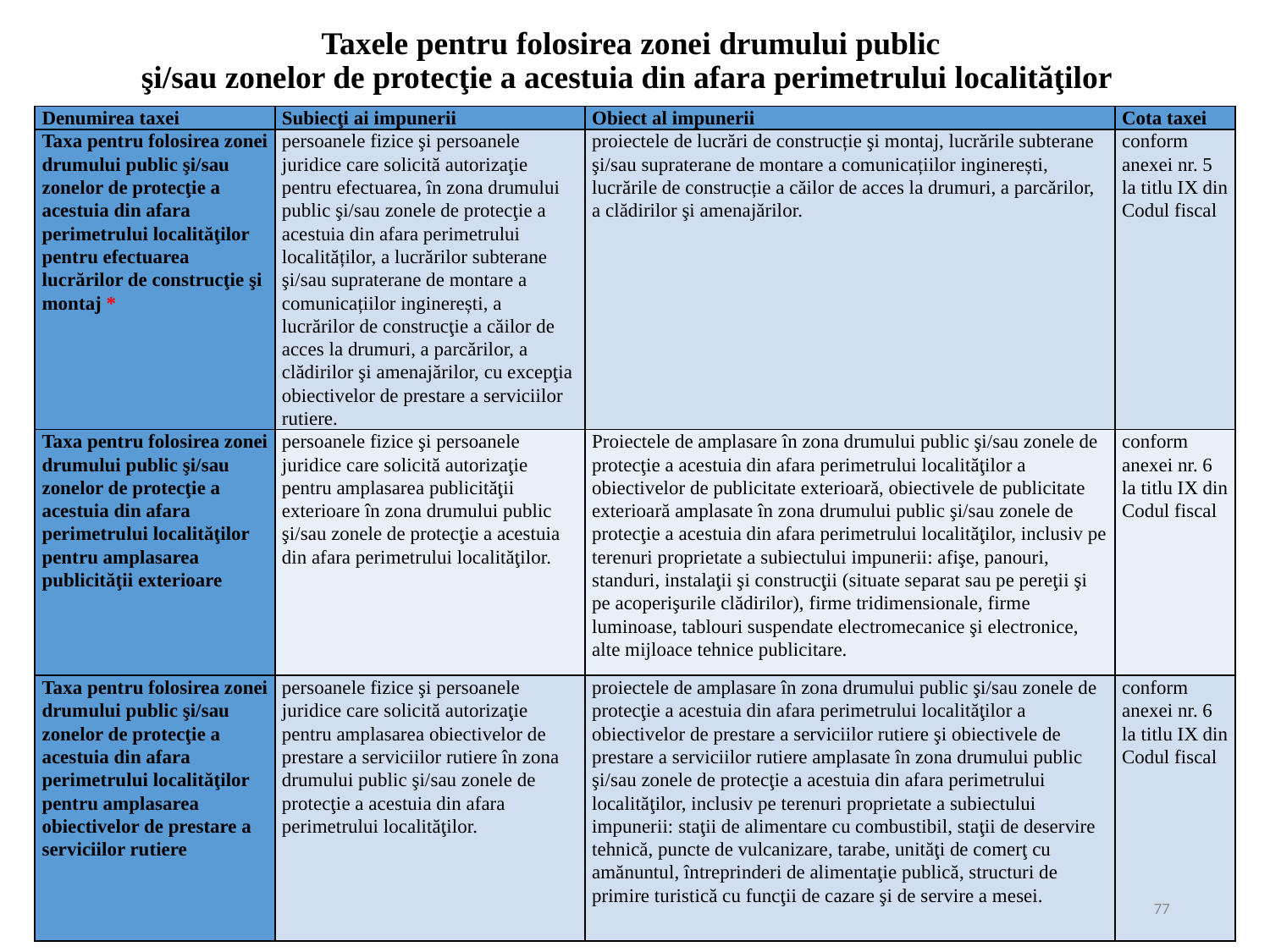

# Taxele pentru folosirea zonei drumului public şi/sau zonelor de protecţie a acestuia din afara perimetrului localităţilor
| Denumirea taxei | Subiecţi ai impunerii | Obiect al impunerii | Cota taxei |
| --- | --- | --- | --- |
| Taxa pentru folosirea zonei drumului public şi/sau zonelor de protecţie a acestuia din afara perimetrului localităţilor pentru efectuarea lucrărilor de construcţie şi montaj \* | persoanele fizice şi persoanele juridice care solicită autorizaţie pentru efectuarea, în zona drumului public şi/sau zonele de protecţie a acestuia din afara perimetrului localităților, a lucrărilor subterane şi/sau supraterane de montare a comunicațiilor inginerești, a lucrărilor de construcţie a căilor de acces la drumuri, a parcărilor, a clădirilor şi amenajărilor, cu excepţia obiectivelor de prestare a serviciilor rutiere. | proiectele de lucrări de construcție şi montaj, lucrările subterane şi/sau supraterane de montare a comunicațiilor inginerești, lucrările de construcție a căilor de acces la drumuri, a parcărilor, a clădirilor şi amenajărilor. | conform anexei nr. 5 la titlu IX din Codul fiscal |
| Taxa pentru folosirea zonei drumului public şi/sau zonelor de protecţie a acestuia din afara perimetrului localităţilor pentru amplasarea publicităţii exterioare | persoanele fizice şi persoanele juridice care solicită autorizaţie pentru amplasarea publicităţii exterioare în zona drumului public şi/sau zonele de protecţie a acestuia din afara perimetrului localităţilor. | Proiectele de amplasare în zona drumului public şi/sau zonele de protecţie a acestuia din afara perimetrului localităţilor a obiectivelor de publicitate exterioară, obiectivele de publicitate exterioară amplasate în zona drumului public şi/sau zonele de protecţie a acestuia din afara perimetrului localităţilor, inclusiv pe terenuri proprietate a subiectului impunerii: afişe, panouri, standuri, instalaţii şi construcţii (situate separat sau pe pereţii şi pe acoperişurile clădirilor), firme tridimensionale, firme luminoase, tablouri suspendate electromecanice şi electronice, alte mijloace tehnice publicitare. | conform anexei nr. 6 la titlu IX din Codul fiscal |
| Taxa pentru folosirea zonei drumului public şi/sau zonelor de protecţie a acestuia din afara perimetrului localităţilor pentru amplasarea obiectivelor de prestare a serviciilor rutiere | persoanele fizice şi persoanele juridice care solicită autorizaţie pentru amplasarea obiectivelor de prestare a serviciilor rutiere în zona drumului public şi/sau zonele de protecţie a acestuia din afara perimetrului localităţilor. | proiectele de amplasare în zona drumului public şi/sau zonele de protecţie a acestuia din afara perimetrului localităţilor a obiectivelor de prestare a serviciilor rutiere şi obiectivele de prestare a serviciilor rutiere amplasate în zona drumului public şi/sau zonele de protecţie a acestuia din afara perimetrului localităţilor, inclusiv pe terenuri proprietate a subiectului impunerii: staţii de alimentare cu combustibil, staţii de deservire tehnică, puncte de vulcanizare, tarabe, unităţi de comerţ cu amănuntul, întreprinderi de alimentaţie publică, structuri de primire turistică cu funcţii de cazare şi de servire a mesei. | conform anexei nr. 6 la titlu IX din Codul fiscal |
77